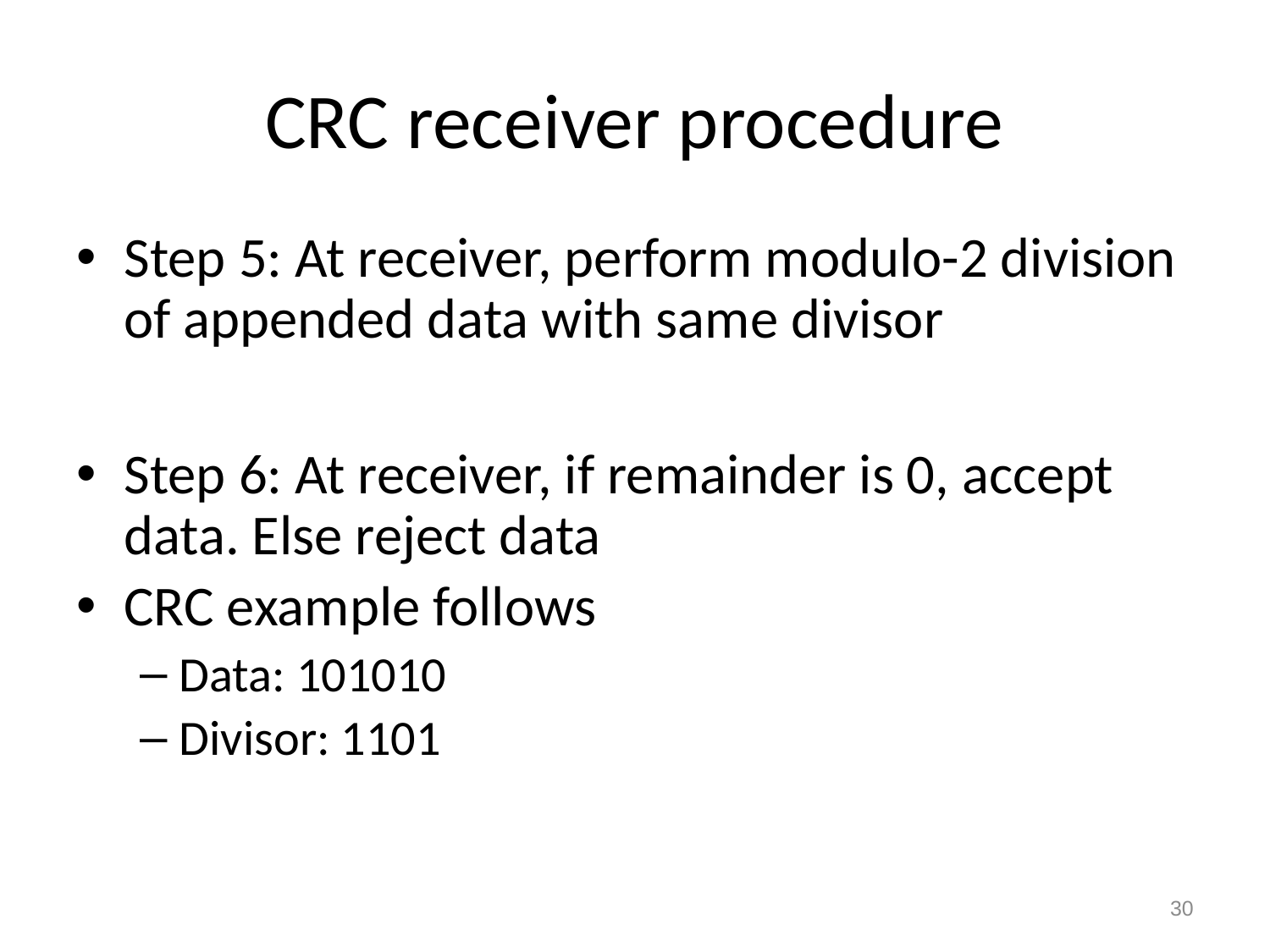

# CRC receiver procedure
Step 5: At receiver, perform modulo-2 division of appended data with same divisor

Step 6: At receiver, if remainder is 0, accept data. Else reject data
CRC example follows
Data: 101010
Divisor: 1101
30